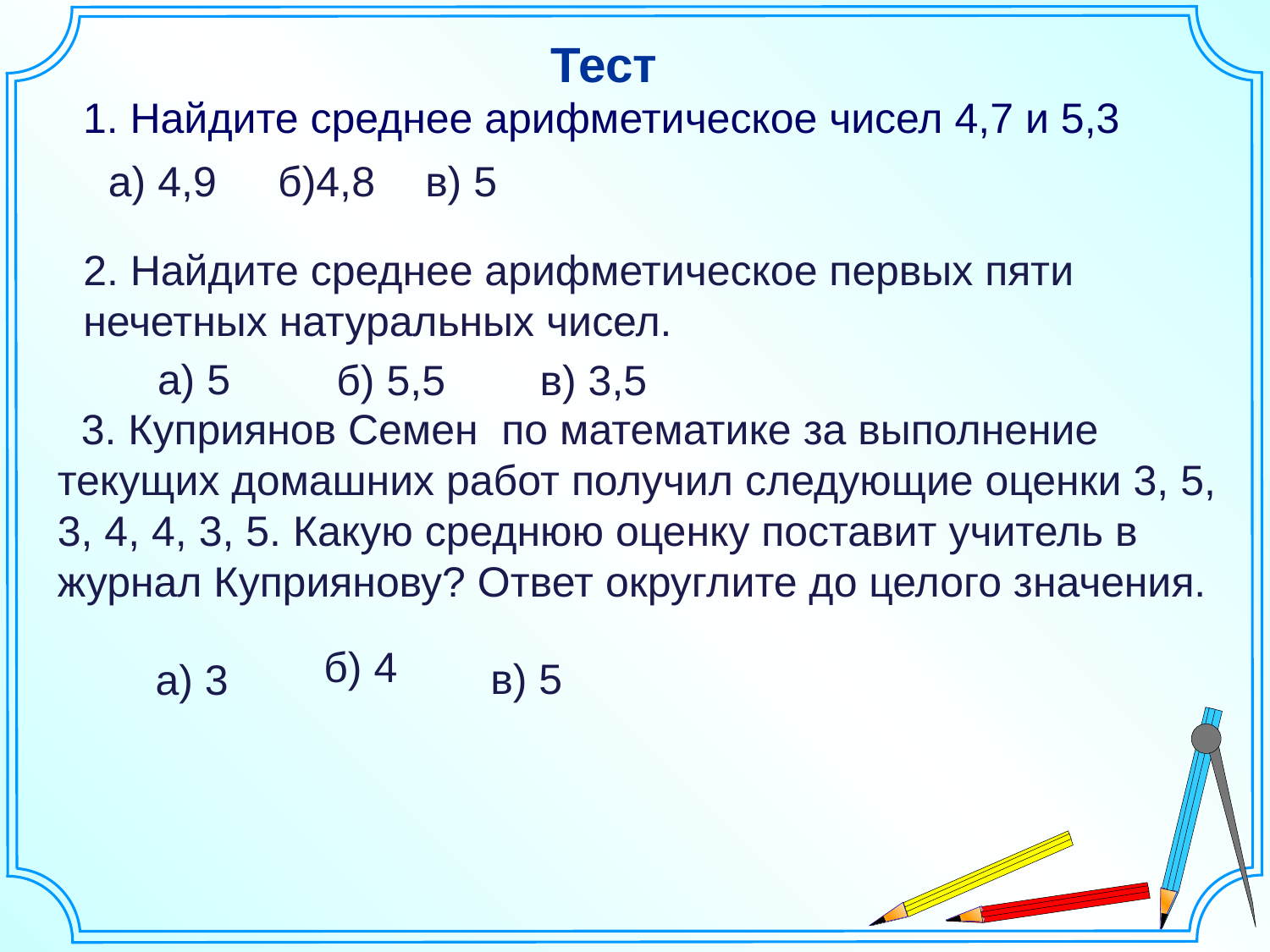

Тест
  1. Найдите среднее арифметическое чисел 4,7 и 5,3
а) 4,9
б)4,8
в) 5
2. Найдите среднее арифметическое первых пяти нечетных натуральных чисел.
а) 5
     б) 5,5        в) 3,5
  3. Куприянов Семен  по математике за выполнение текущих домашних работ получил следующие оценки 3, 5, 3, 4, 4, 3, 5. Какую среднюю оценку поставит учитель в журнал Куприянову? Ответ округлите до целого значения.

б) 4

а) 3
в) 5